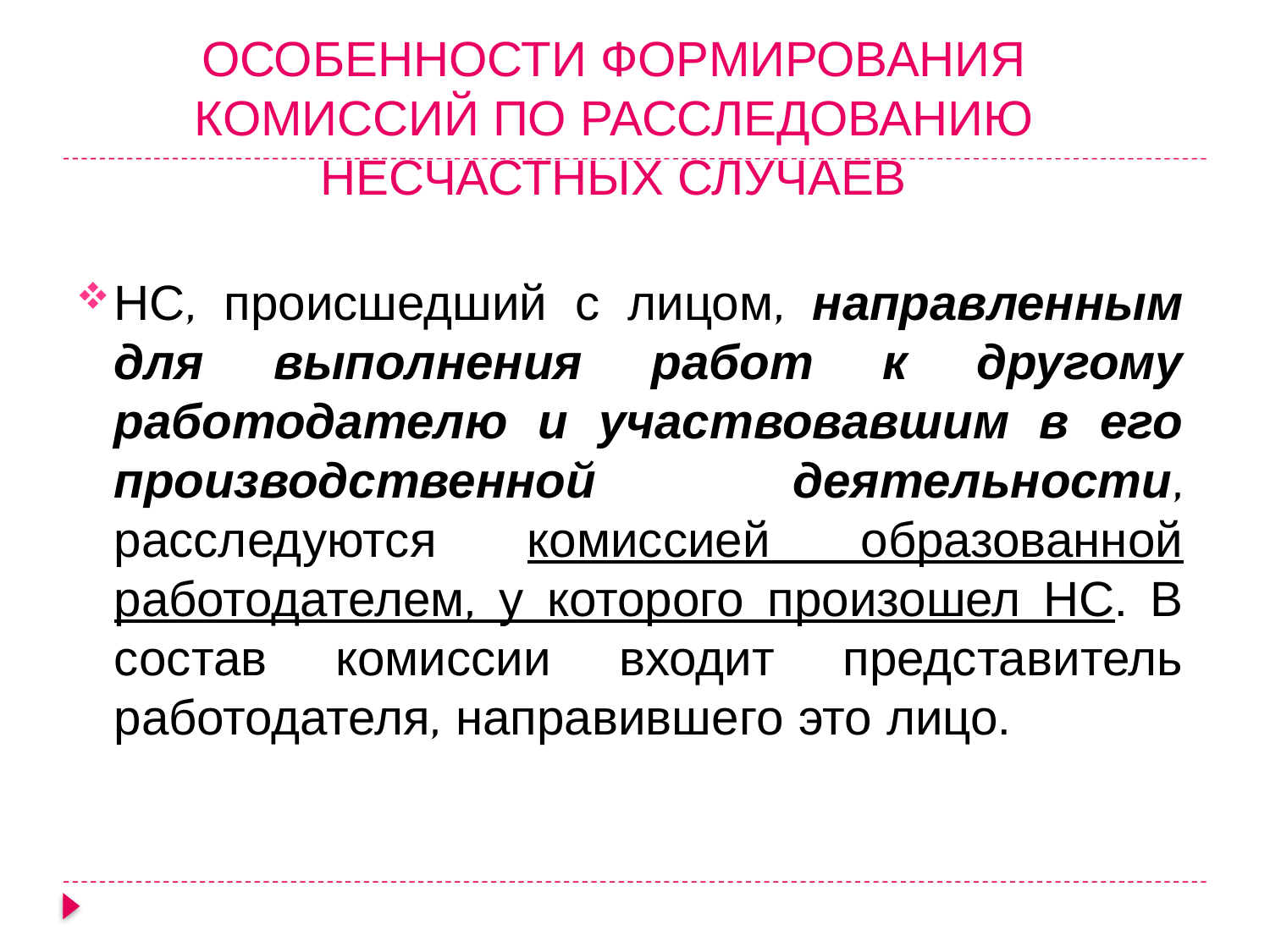

# ОСОБЕННОСТИ ФОРМИРОВАНИЯ КОМИССИЙ ПО РАССЛЕДОВАНИЮ НЕСЧАСТНЫХ СЛУЧАЕВ
НС, происшедший с лицом, направленным для выполнения работ к другому работодателю и участвовавшим в его производственной деятельности, расследуются комиссией образованной работодателем, у которого произошел НС. В состав комиссии входит представитель работодателя, направившего это лицо.